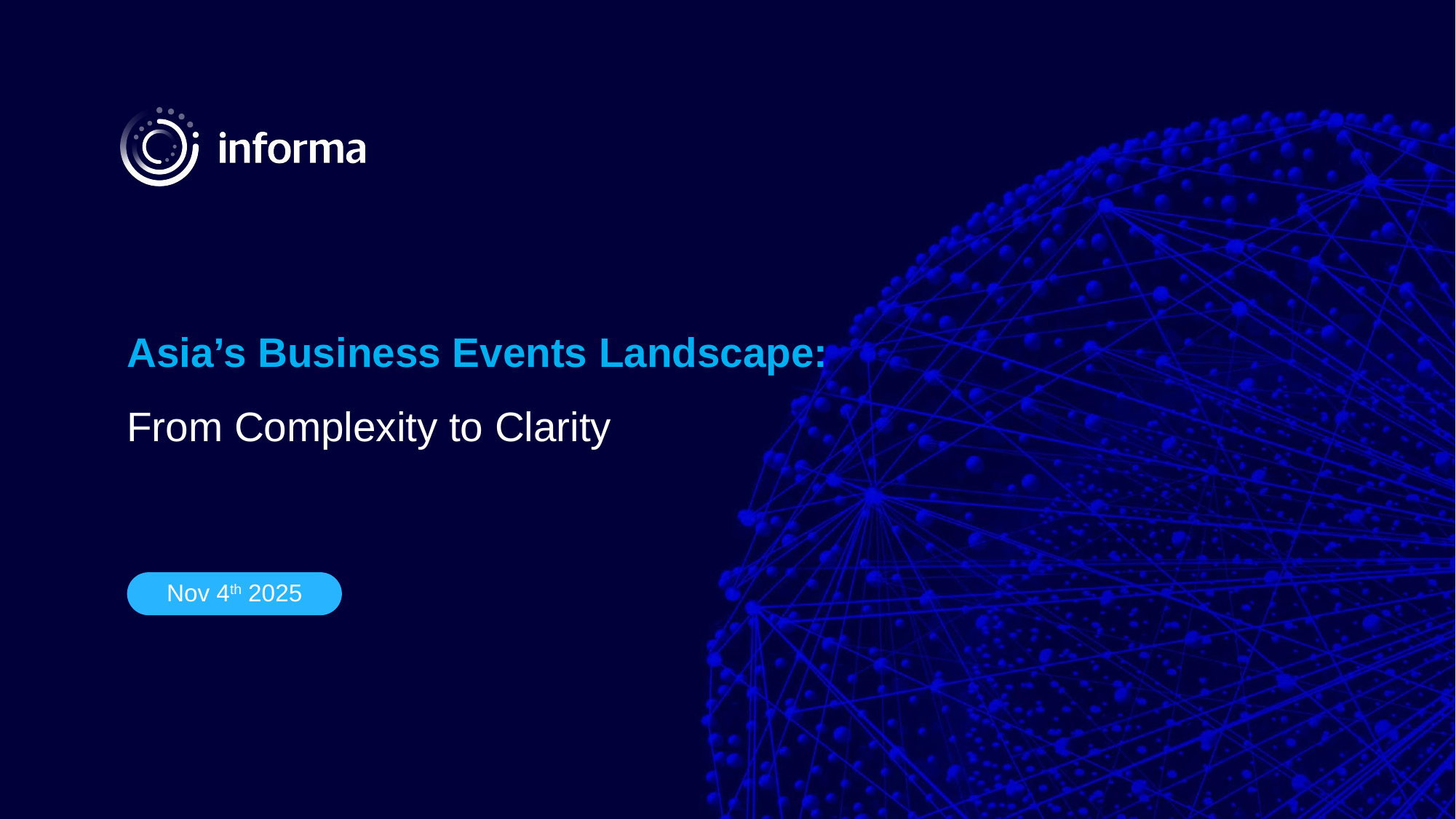

# Asia’s Business Events Landscape: From Complexity to Clarity
Nov 4th 2025